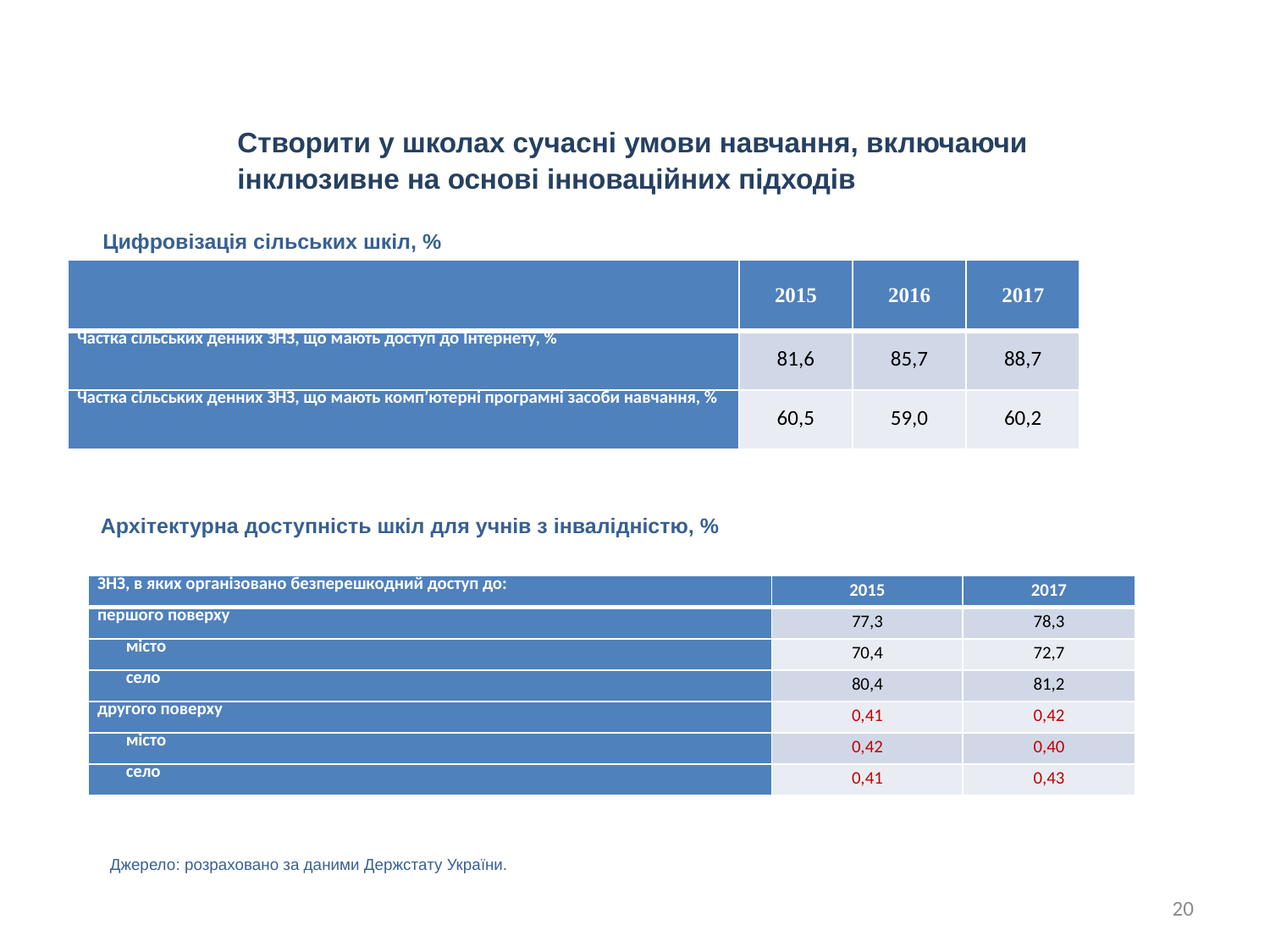

Створити у школах сучасні умови навчання, включаючи інклюзивне на основі інноваційних підходів
Цифровізація сільських шкіл, %
|  | 2015 | 2016 | 2017 |
| --- | --- | --- | --- |
| Частка сільських денних ЗНЗ, що мають доступ до Інтернету, % | 81,6 | 85,7 | 88,7 |
| Частка сільських денних ЗНЗ, що мають комп’ютерні програмні засоби навчання, % | 60,5 | 59,0 | 60,2 |
Архітектурна доступність шкіл для учнів з інвалідністю, %
| ЗНЗ, в яких організовано безперешкодний доступ до: | 2015 | 2017 |
| --- | --- | --- |
| першого поверху | 77,3 | 78,3 |
| місто | 70,4 | 72,7 |
| село | 80,4 | 81,2 |
| другого поверху | 0,41 | 0,42 |
| місто | 0,42 | 0,40 |
| село | 0,41 | 0,43 |
Джерело: розраховано за даними Держстату України.
20